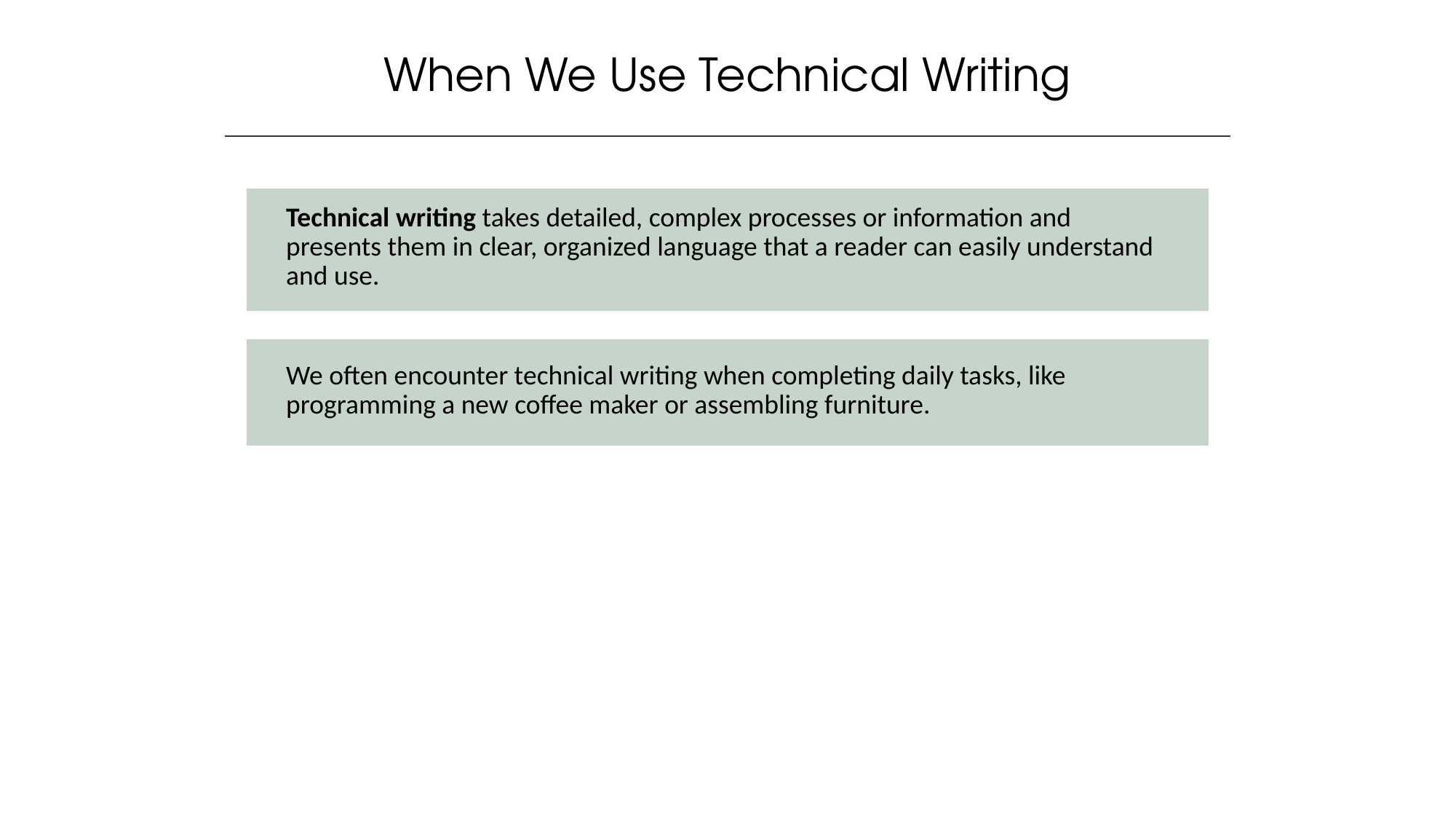

When We Use Technical Writing

Technical writing takes detailed, complex processes or information and presents them in clear, organized language that a reader can easily understand and use.

We often encounter technical writing when completing daily tasks, like programming a new coffee maker or assembling furniture.
HAWKES LEARNING